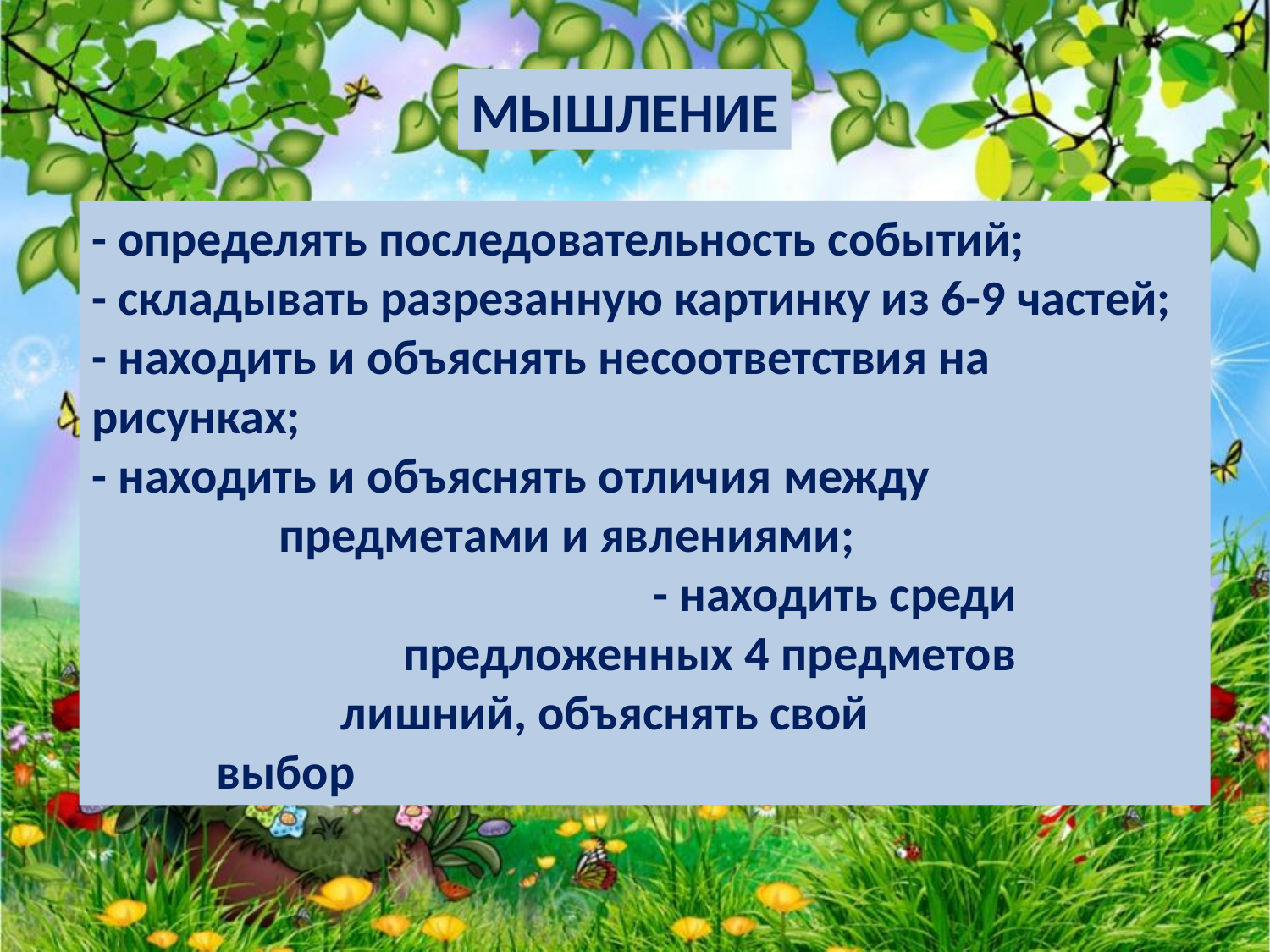

МЫШЛЕНИЕ
- определять последовательность событий;
- складывать разрезанную картинку из 6-9 частей;
- находить и объяснять несоответствия на рисунках;
- находить и объяснять отличия между 							предметами и явлениями;
									- находить среди 							предложенных 4 предметов 							лишний, объяснять свой 							выбор